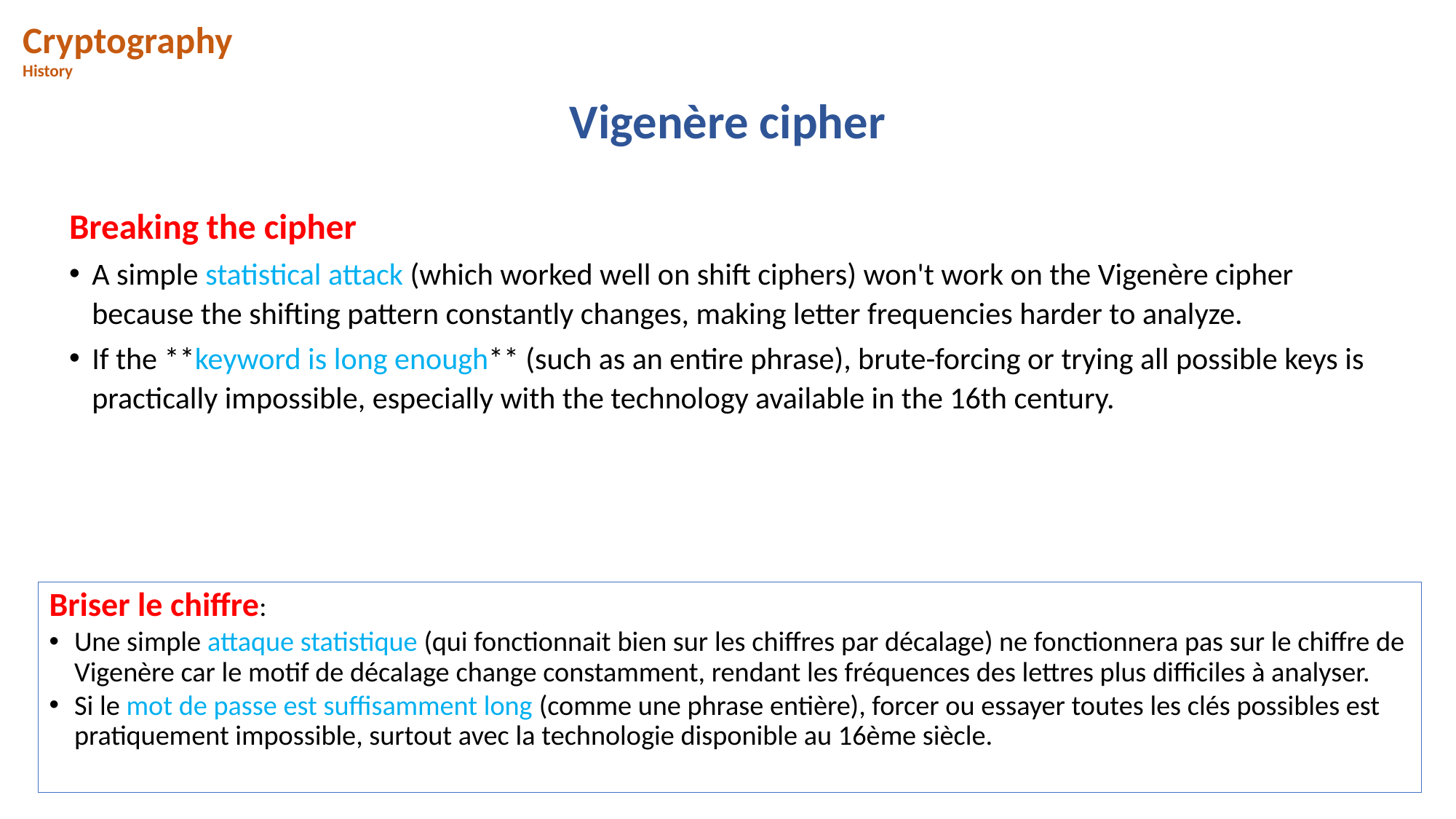

Cryptography
History
# Vigenère cipher
Breaking the cipher
A simple statistical attack (which worked well on shift ciphers) won't work on the Vigenère cipher because the shifting pattern constantly changes, making letter frequencies harder to analyze.
If the **keyword is long enough** (such as an entire phrase), brute-forcing or trying all possible keys is practically impossible, especially with the technology available in the 16th century.

Briser le chiffre:
Une simple attaque statistique (qui fonctionnait bien sur les chiffres par décalage) ne fonctionnera pas sur le chiffre de Vigenère car le motif de décalage change constamment, rendant les fréquences des lettres plus difficiles à analyser.
Si le mot de passe est suffisamment long (comme une phrase entière), forcer ou essayer toutes les clés possibles est pratiquement impossible, surtout avec la technologie disponible au 16ème siècle.